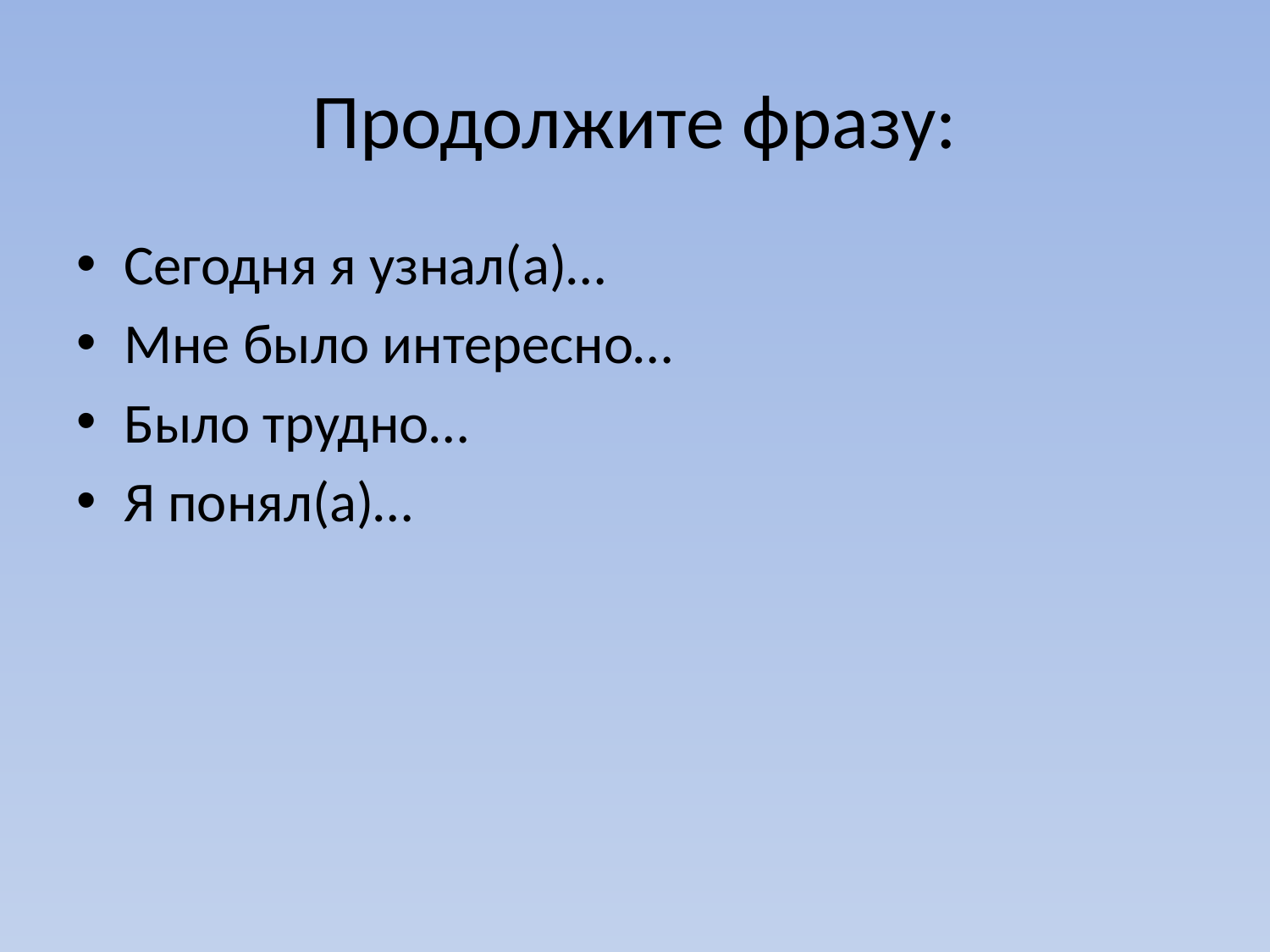

# Продолжите фразу:
Сегодня я узнал(а)…
Мне было интересно…
Было трудно…
Я понял(а)…